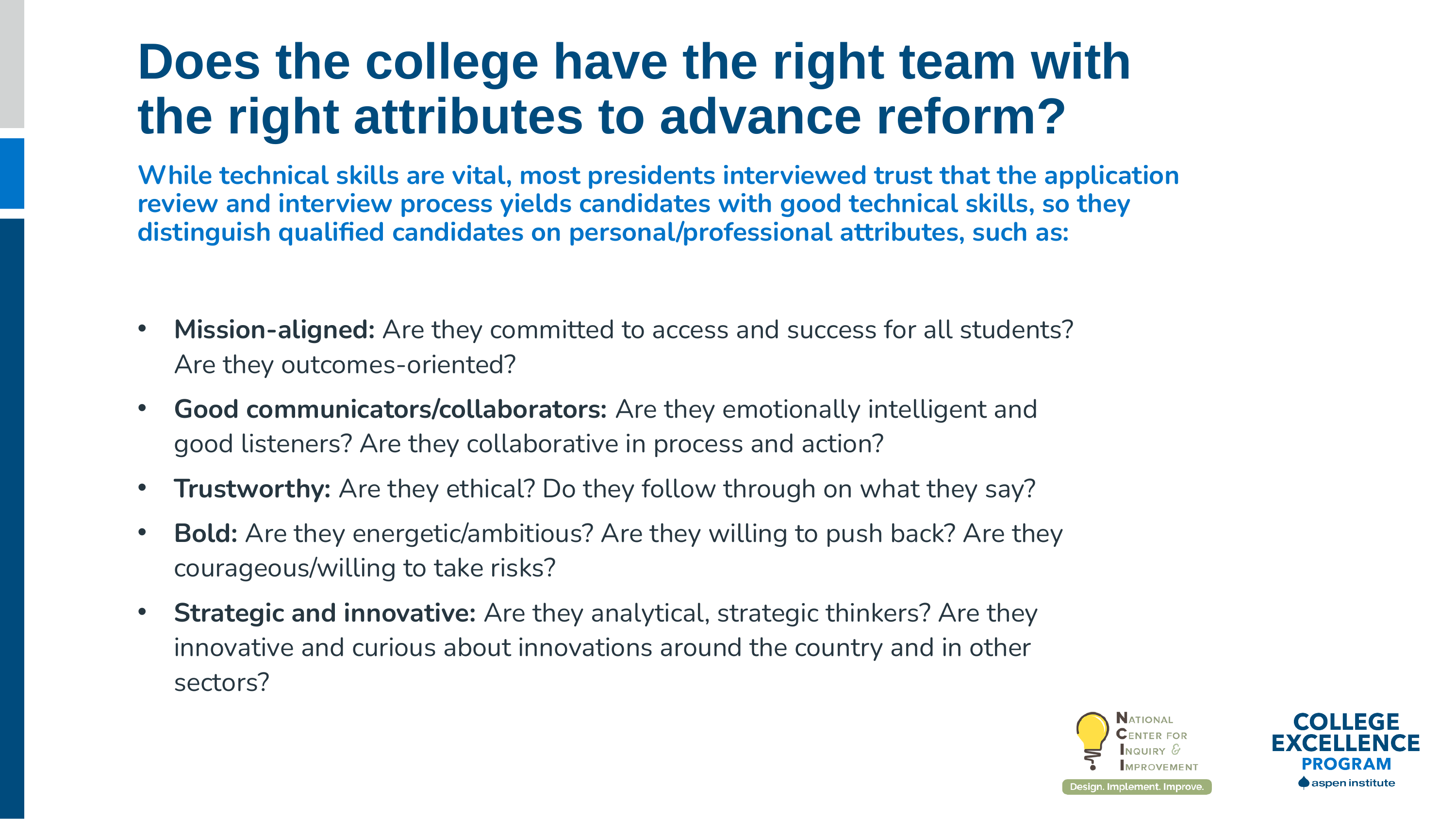

Does the college have the right team with the right attributes to advance reform?
While technical skills are vital, most presidents interviewed trust that the application review and interview process yields candidates with good technical skills, so they distinguish qualified candidates on personal/professional attributes, such as:
Mission-aligned: Are they committed to access and success for all students? Are they outcomes-oriented?
Good communicators/collaborators: Are they emotionally intelligent and good listeners? Are they collaborative in process and action?
Trustworthy: Are they ethical? Do they follow through on what they say?
Bold: Are they energetic/ambitious? Are they willing to push back? Are they courageous/willing to take risks?
Strategic and innovative: Are they analytical, strategic thinkers? Are they innovative and curious about innovations around the country and in other sectors?